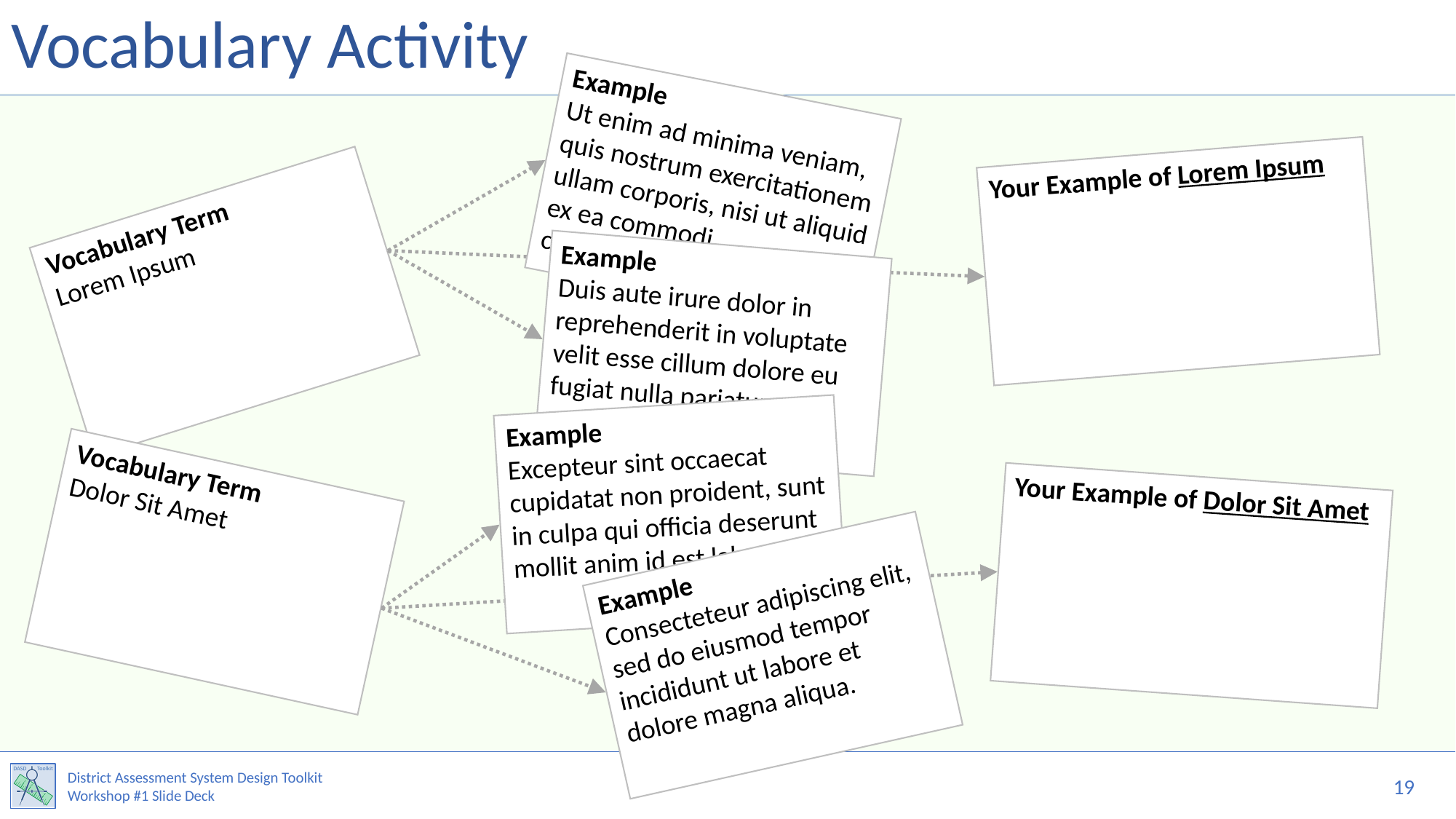

# Vocabulary Activity
Example
Ut enim ad minima veniam, quis nostrum exercitationem ullam corporis, nisi ut aliquid ex ea commodi consequatur?
Your Example of Lorem Ipsum
Vocabulary Term
Lorem Ipsum
Example
Duis aute irure dolor in reprehenderit in voluptate velit esse cillum dolore eu fugiat nulla pariatur.
Example
Excepteur sint occaecat cupidatat non proident, sunt in culpa qui officia deserunt mollit anim id est laborum.
Vocabulary Term
Dolor Sit Amet
Your Example of Dolor Sit Amet
Example
Consecteteur adipiscing elit, sed do eiusmod tempor incididunt ut labore et dolore magna aliqua.